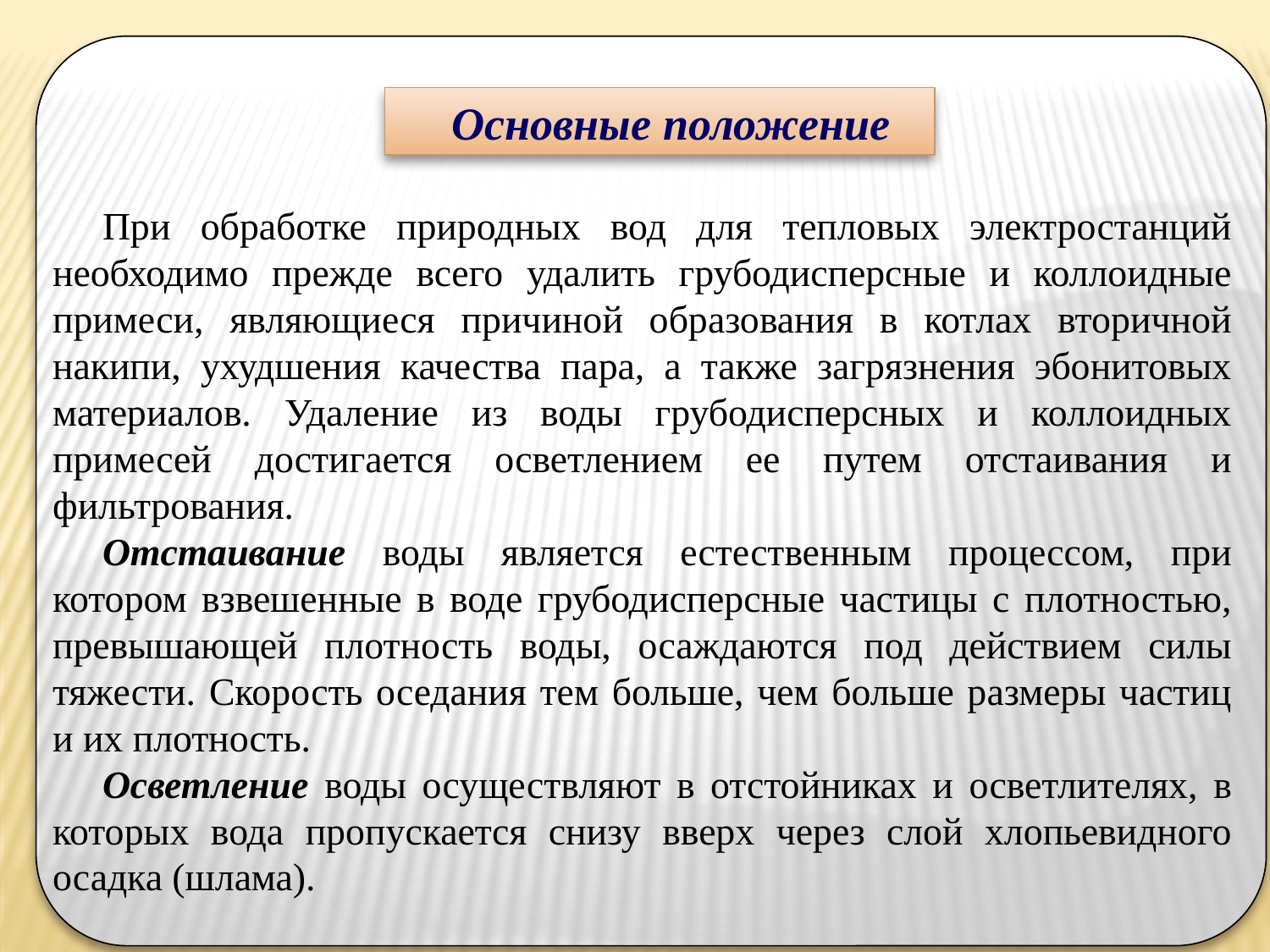

Основные положение
При обработке природных вод для тепловых электростанций необходимо прежде всего удалить грубодисперсные и коллоидные примеси, являющиеся причиной образования в котлах вторичной накипи, ухудшения качества пара, а также загрязнения эбонитовых материалов. Удаление из воды грубодисперсных и коллоидных примесей достигается осветлением ее путем отстаивания и фильтрования.
Отстаивание воды является естественным процессом, при котором взвешенные в воде грубодисперсные частицы с плотностью, превышающей плотность воды, осаждаются под действием силы тяжести. Скорость оседания тем больше, чем больше размеры частиц и их плотность.
Осветление воды осуществляют в отстойниках и осветлителях, в которых вода пропускается снизу вверх через слой хлопьевидного осадка (шлама).